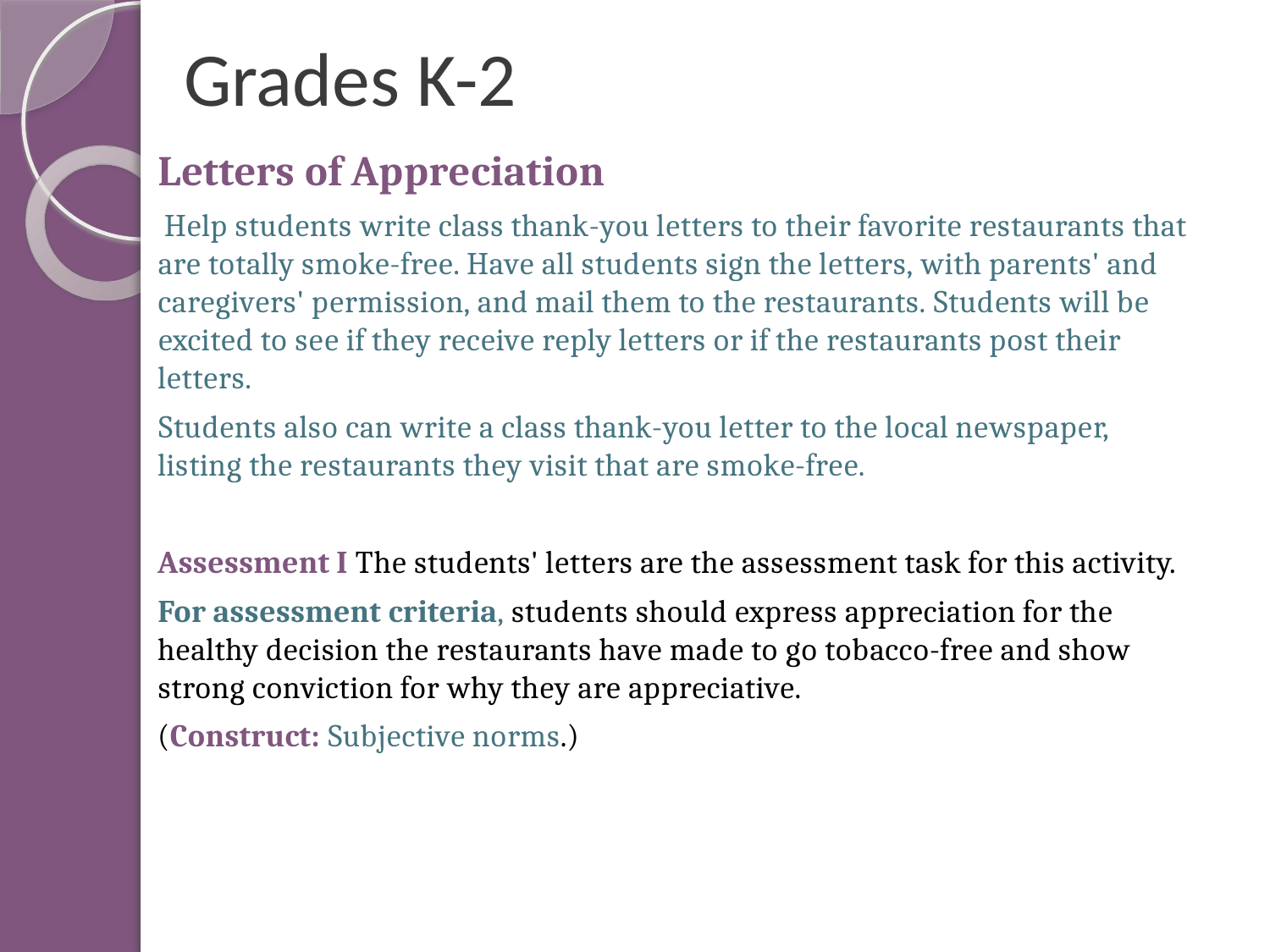

# Grades K-2
Letters of Appreciation
 Help students write class thank-you letters to their favorite restaurants that are totally smoke-free. Have all students sign the letters, with parents' and caregivers' permission, and mail them to the restaurants. Students will be excited to see if they receive reply letters or if the restaurants post their letters.
Students also can write a class thank-you letter to the local newspaper, listing the restaurants they visit that are smoke-free.

Assessment I The students' letters are the assessment task for this activity.
For assessment criteria, students should express appreciation for the healthy decision the restaurants have made to go tobacco-free and show strong conviction for why they are appreciative.
(Construct: Subjective norms.)